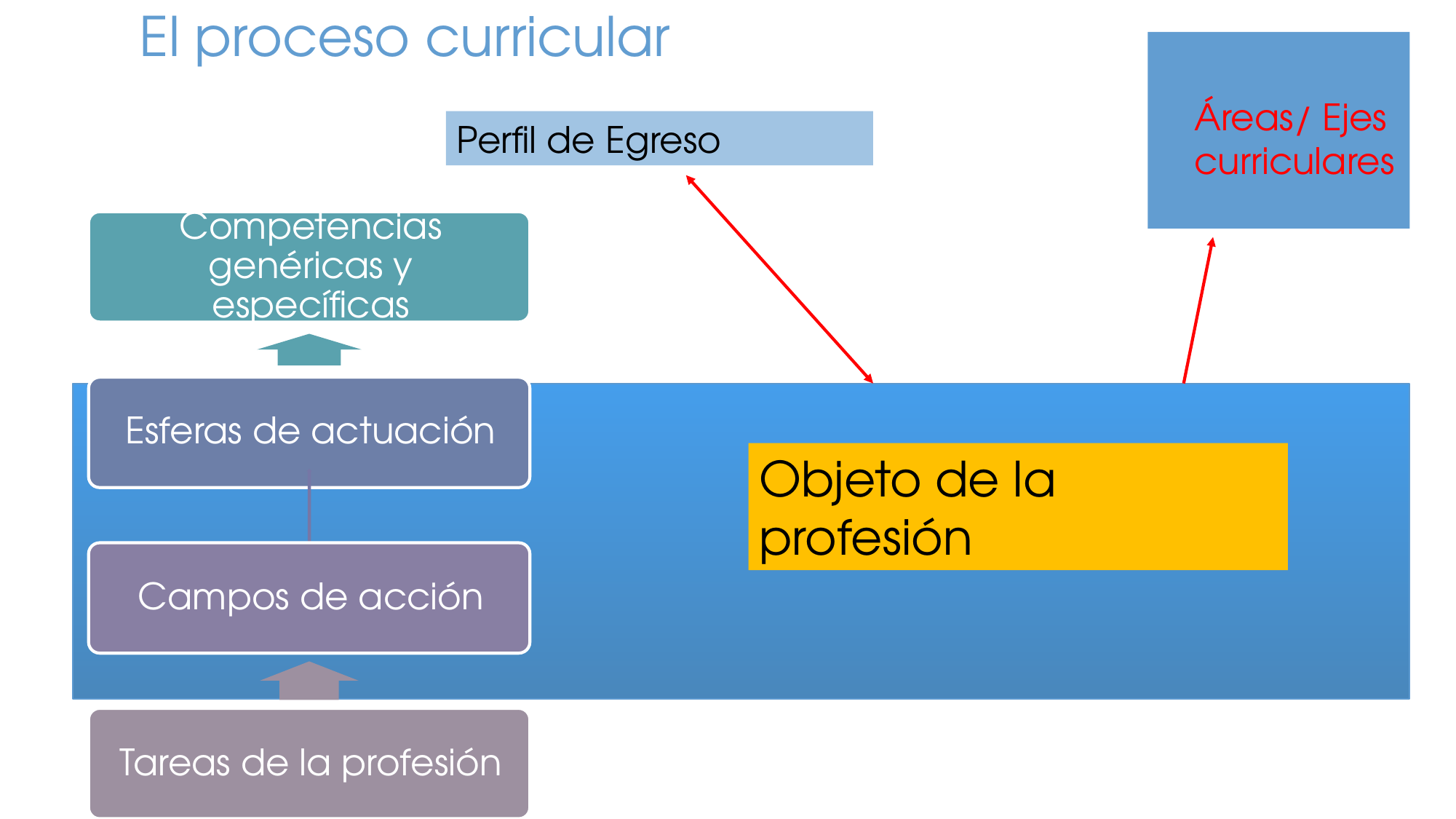

# El proceso curricular
Áreas/ Ejes curriculares
Perfil de Egreso
Competencias genéricas y específicas

Esferas de actuación

Campos de acción

Tareas de la profesión

Objeto de la profesión